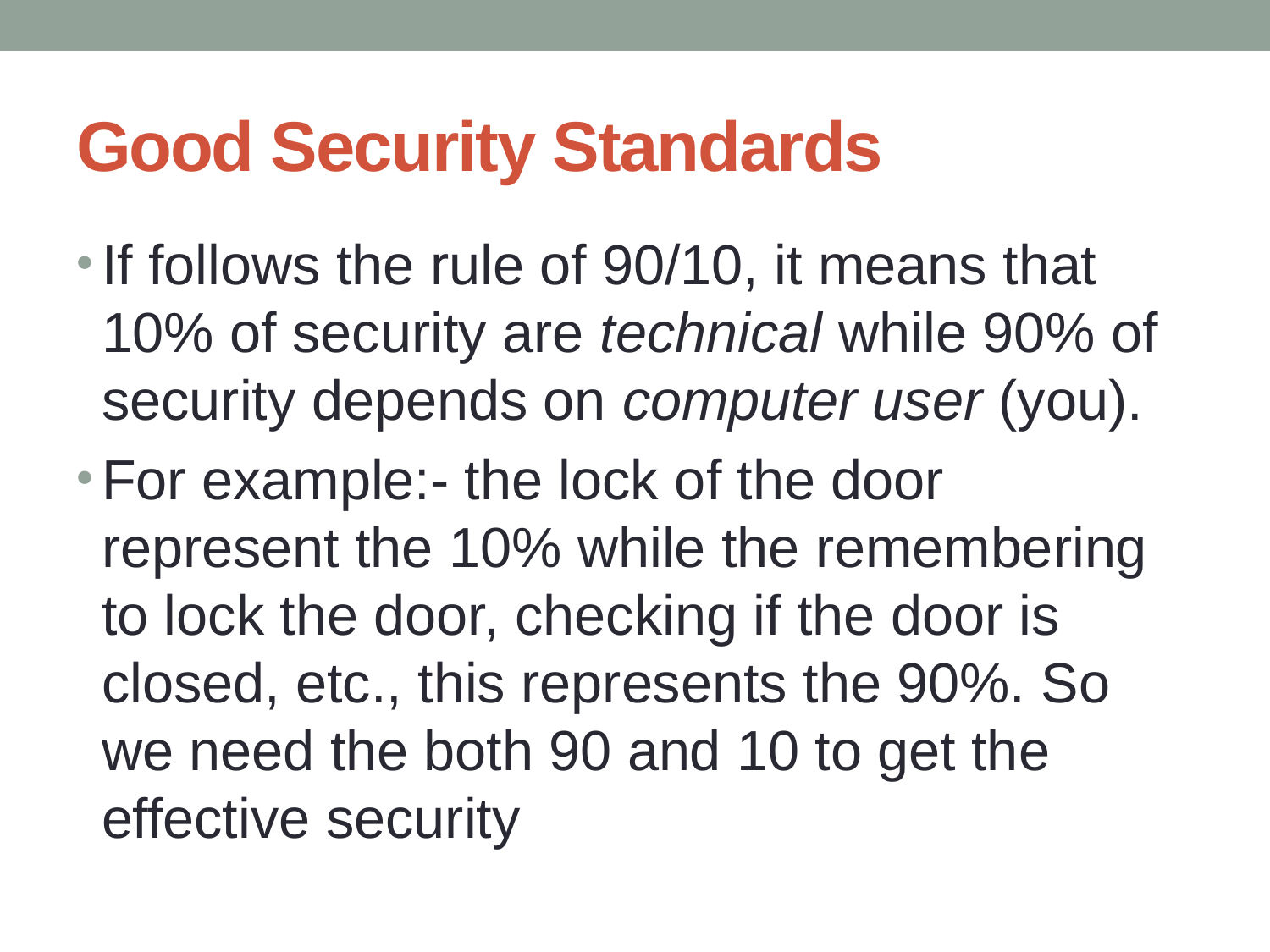

# Good Security Standards
If follows the rule of 90/10, it means that 10% of security are technical while 90% of security depends on computer user (you).
For example:- the lock of the door represent the 10% while the remembering to lock the door, checking if the door is closed, etc., this represents the 90%. So we need the both 90 and 10 to get the effective security